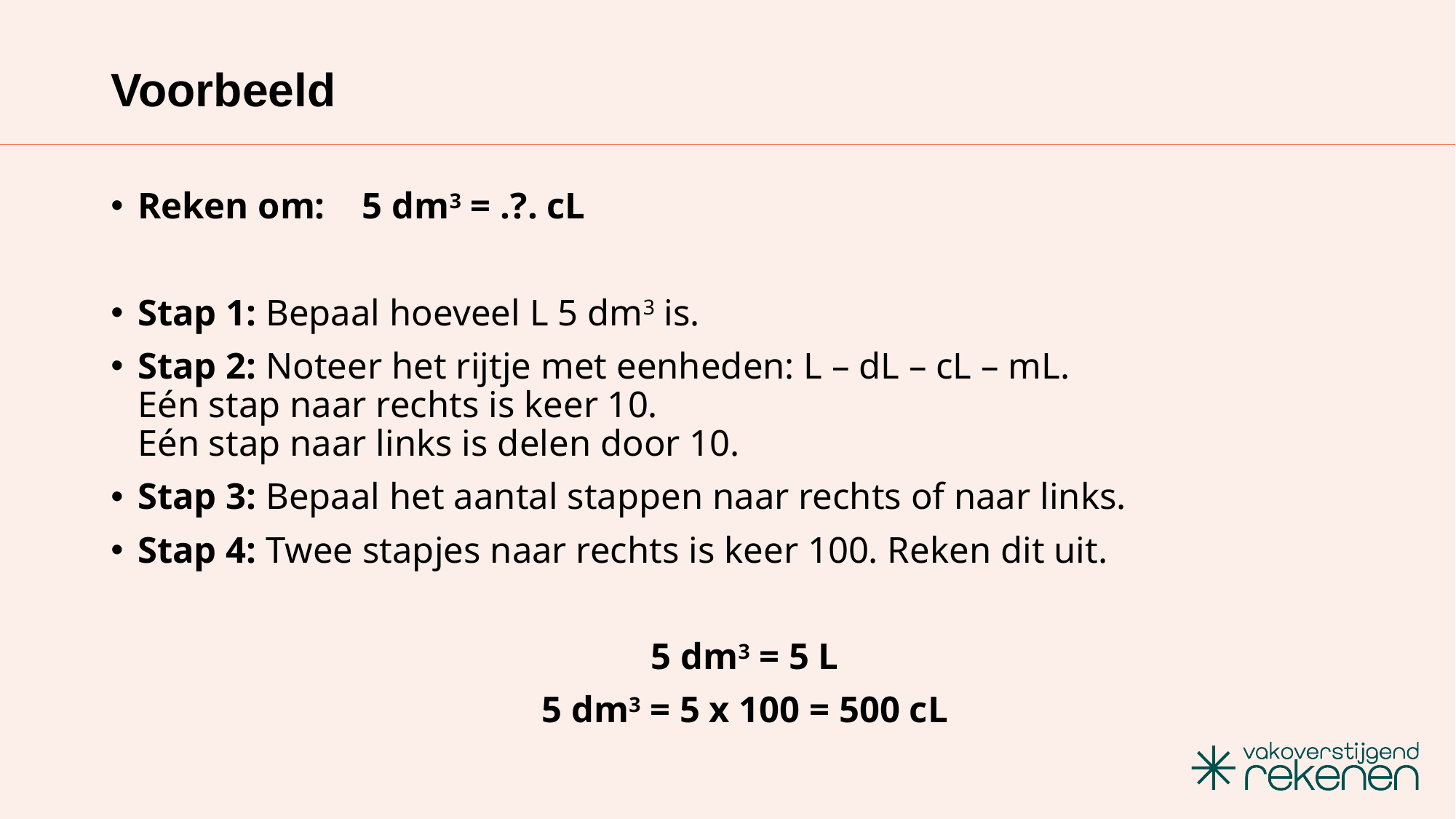

# Voorbeeld
Reken om:    5 dm3 = .?. cL

Stap 1: Bepaal hoeveel L 5 dm3 is.
Stap 2: Noteer het rijtje met eenheden: L – dL – cL – mL.
Eén stap naar rechts is keer 10.
Eén stap naar links is delen door 10.
Stap 3: Bepaal het aantal stappen naar rechts of naar links.
Stap 4: Twee stapjes naar rechts is keer 100. Reken dit uit.

5 dm3 = 5 L
5 dm3 = 5 x 100 = 500 cL